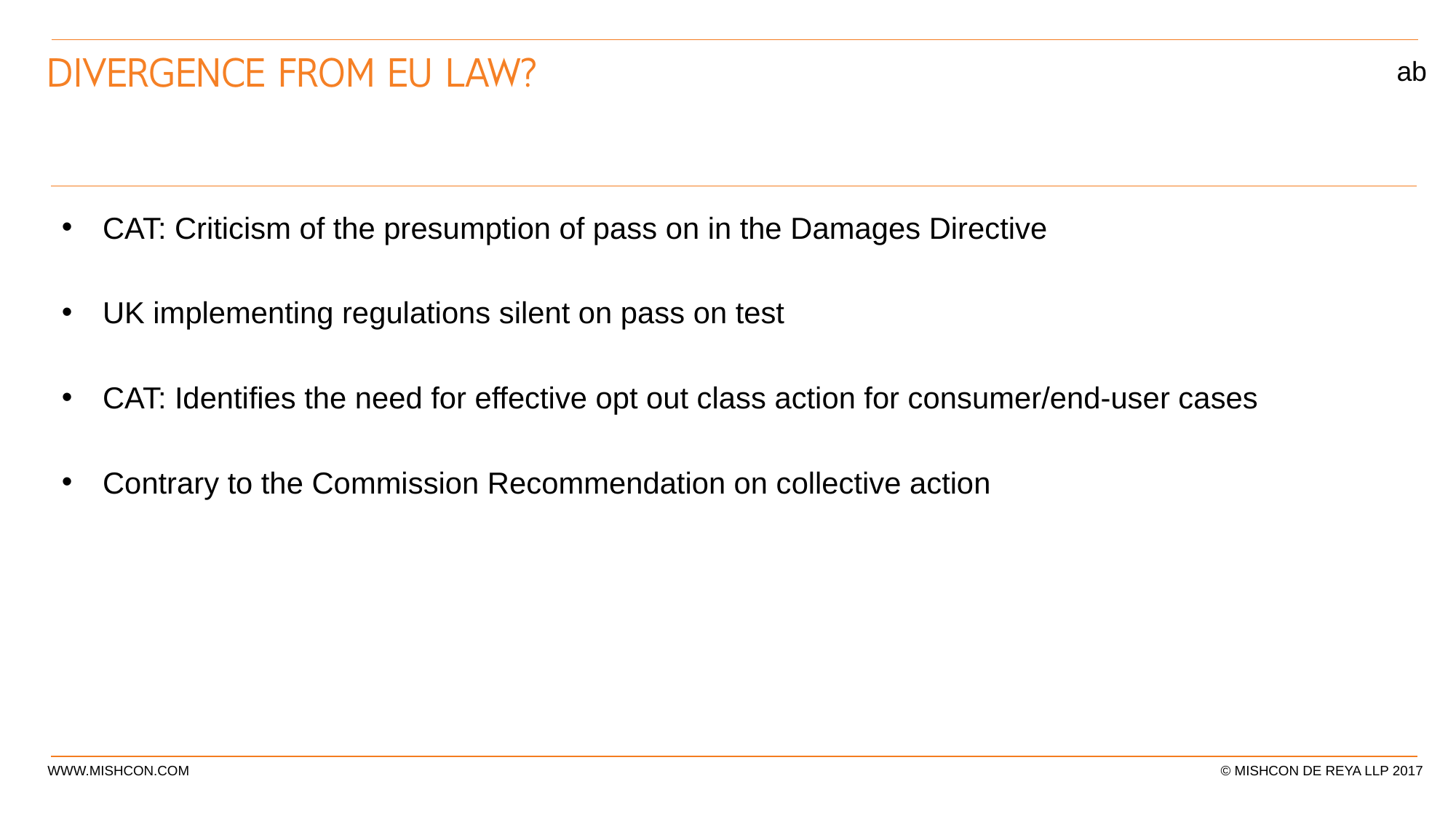

# Divergence from eu law?
CAT: Criticism of the presumption of pass on in the Damages Directive

UK implementing regulations silent on pass on test

CAT: Identifies the need for effective opt out class action for consumer/end-user cases

Contrary to the Commission Recommendation on collective action